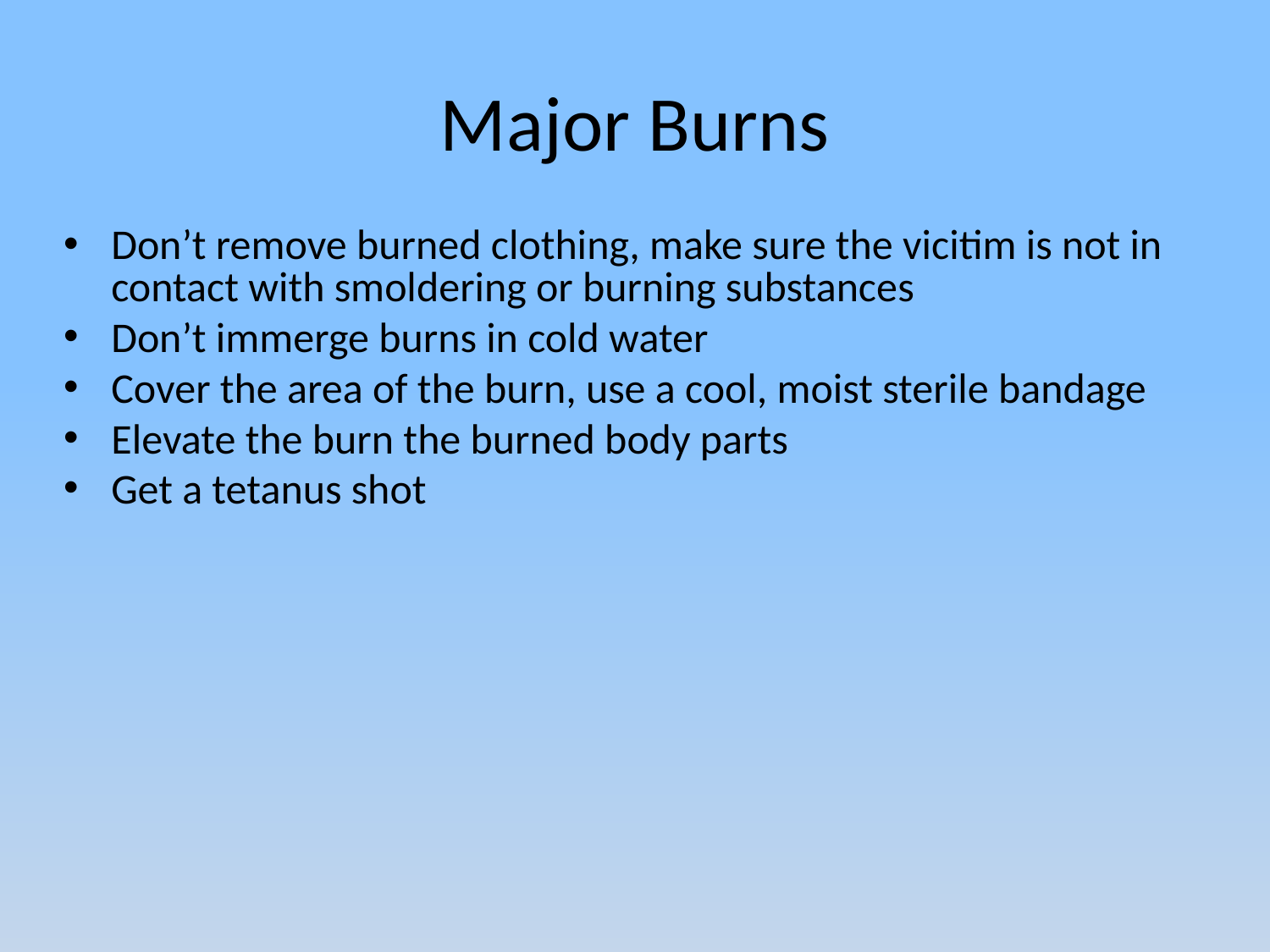

# Major Burns
Don’t remove burned clothing, make sure the vicitim is not in contact with smoldering or burning substances
Don’t immerge burns in cold water
Cover the area of the burn, use a cool, moist sterile bandage
Elevate the burn the burned body parts
Get a tetanus shot